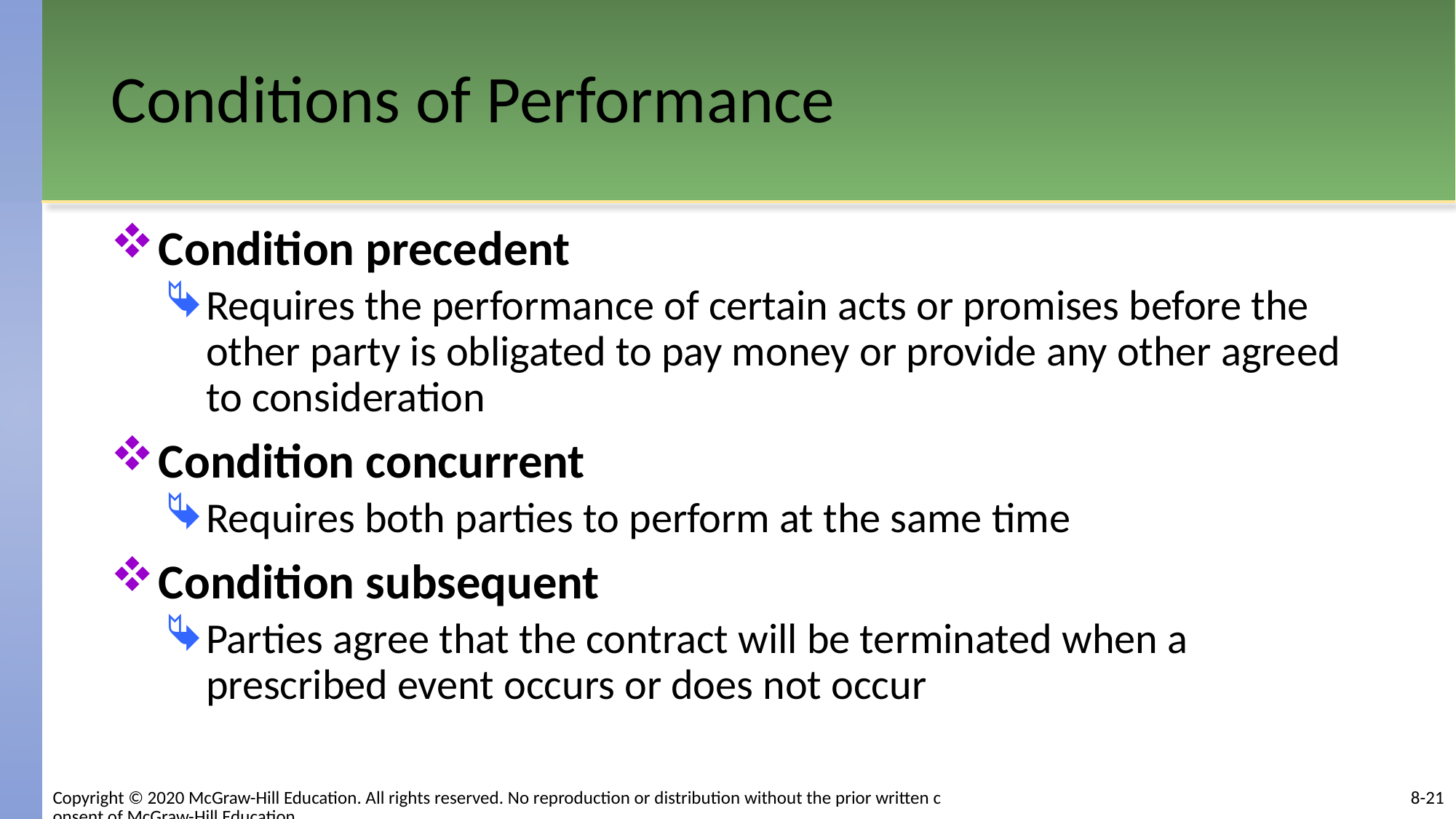

# Conditions of Performance
Condition precedent
Requires the performance of certain acts or promises before the other party is obligated to pay money or provide any other agreed to consideration
Condition concurrent
Requires both parties to perform at the same time
Condition subsequent
Parties agree that the contract will be terminated when a prescribed event occurs or does not occur
8-21
Copyright © 2020 McGraw-Hill Education. All rights reserved. No reproduction or distribution without the prior written consent of McGraw-Hill Education.